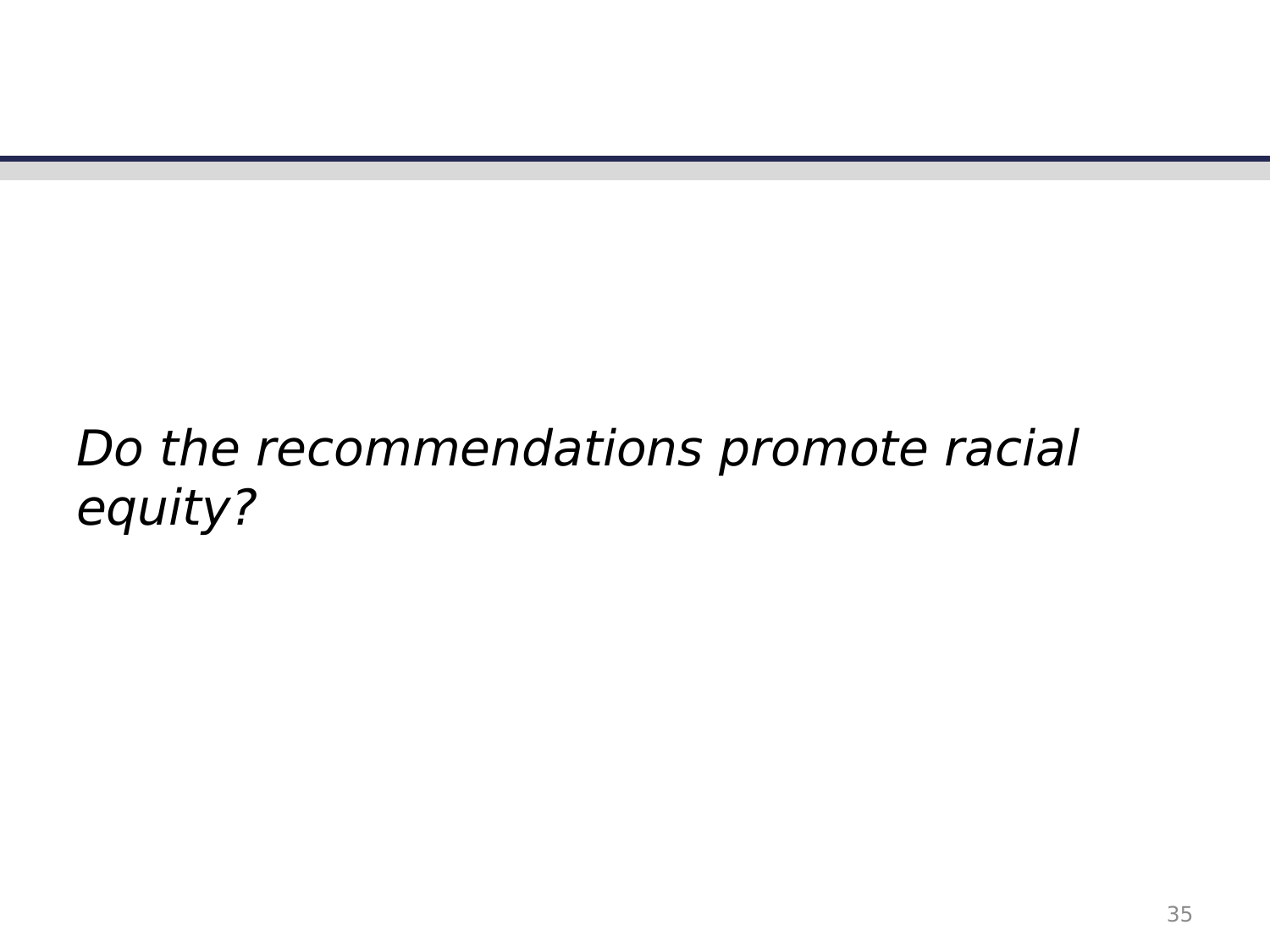

# Do the recommendations promote racial equity?
35